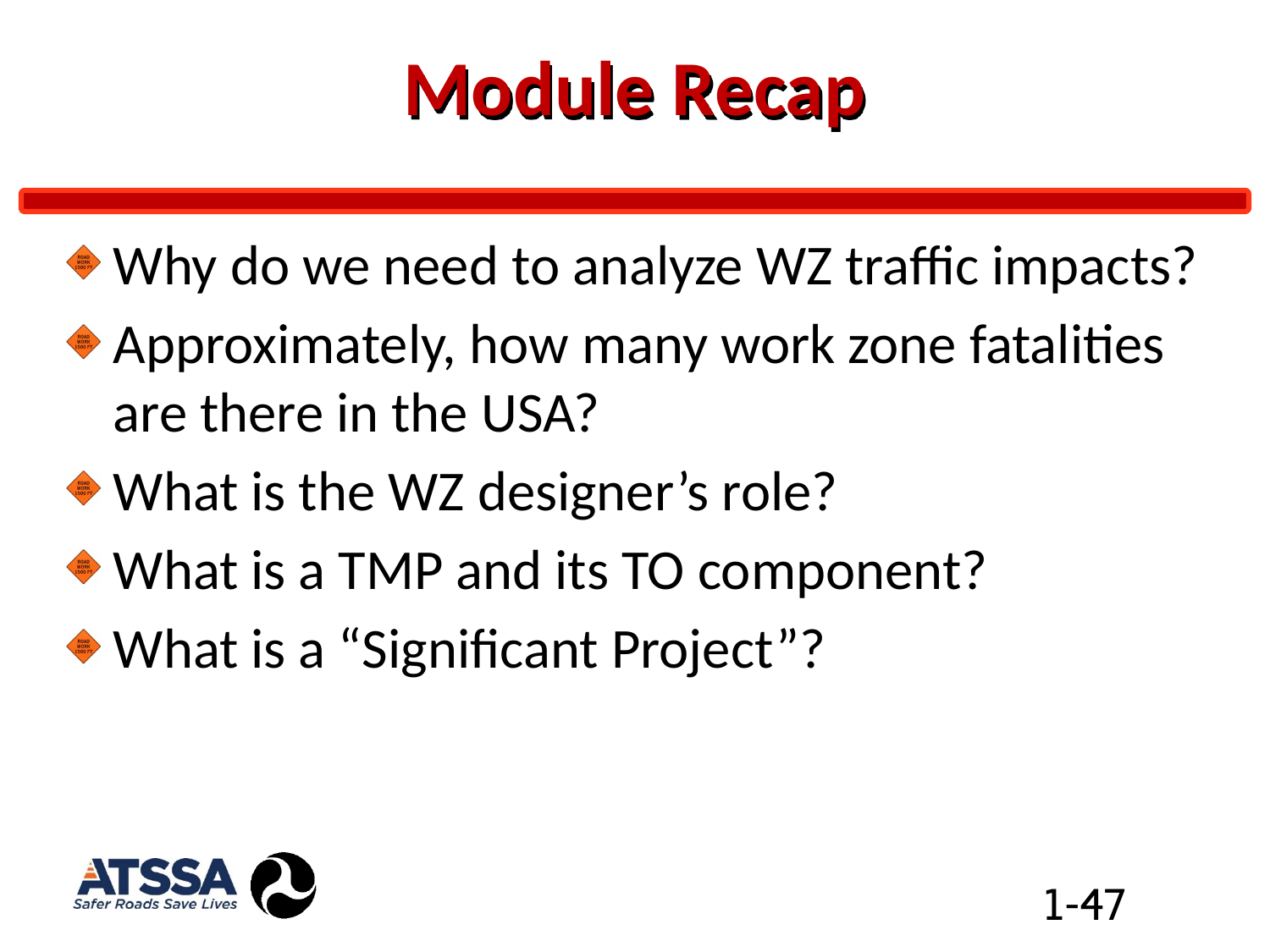

# Module Recap
Why do we need to analyze WZ traffic impacts?
Approximately, how many work zone fatalities are there in the USA?
What is the WZ designer’s role?
What is a TMP and its TO component?
What is a “Significant Project”?